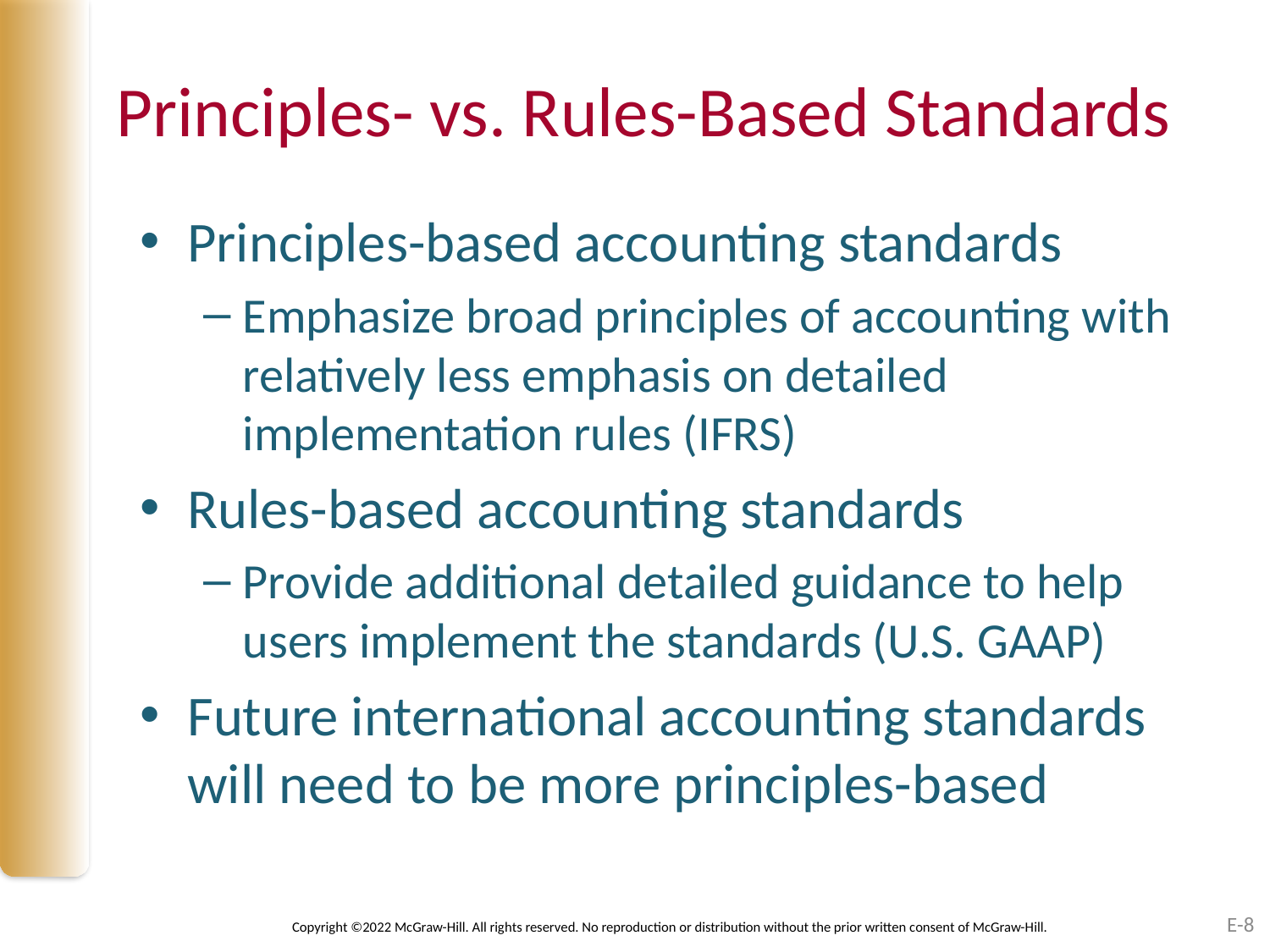

# Principles- vs. Rules-Based Standards
Principles-based accounting standards
Emphasize broad principles of accounting with relatively less emphasis on detailed implementation rules (IFRS)
Rules-based accounting standards
Provide additional detailed guidance to help users implement the standards (U.S. GAAP)
Future international accounting standards will need to be more principles-based
E-8
Copyright ©2022 McGraw-Hill. All rights reserved. No reproduction or distribution without the prior written consent of McGraw-Hill.